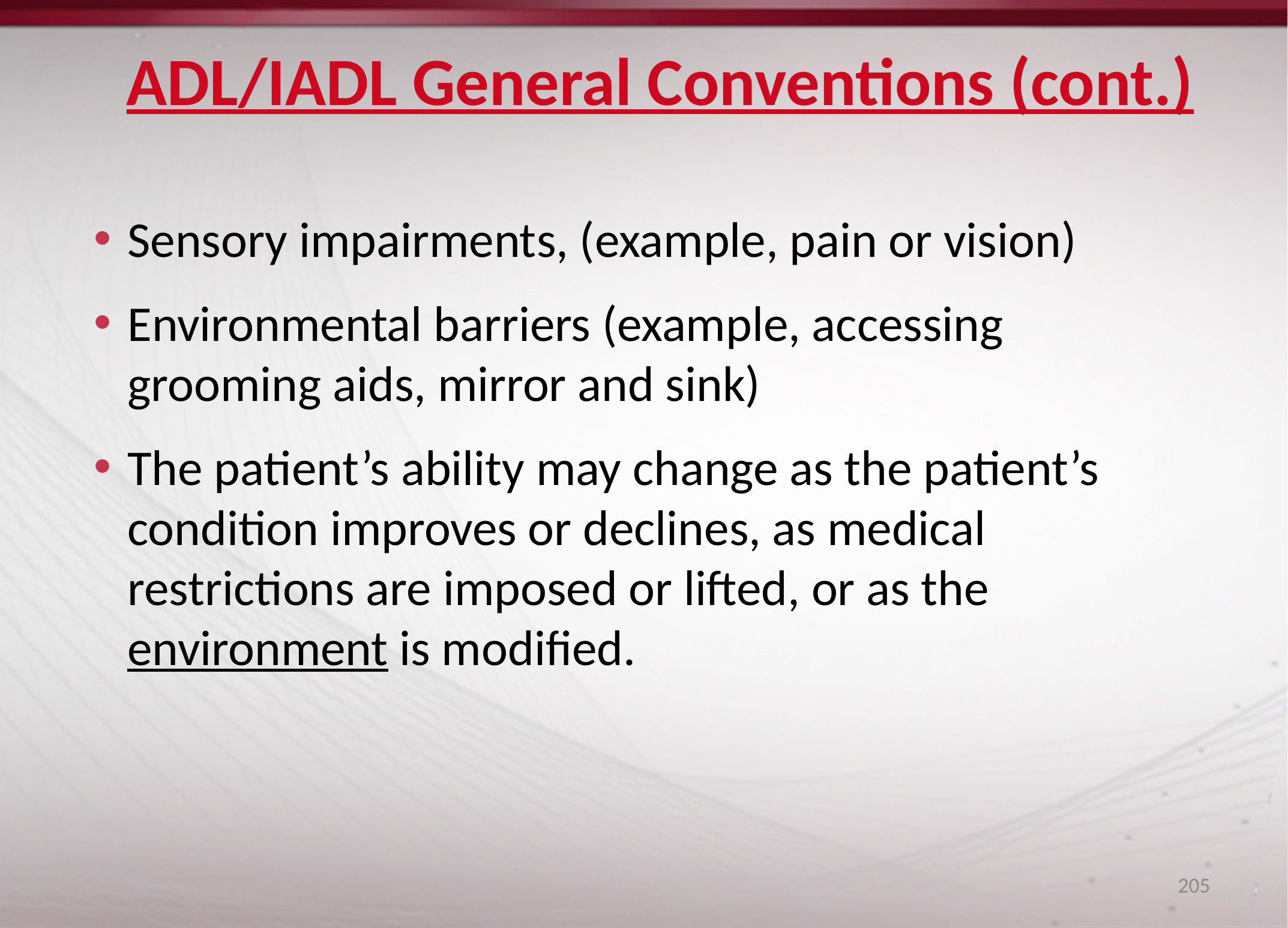

# ADL/IADL General Conventions (cont.)
Sensory impairments, (example, pain or vision)

Environmental barriers (example, accessing grooming aids, mirror and sink)

The patient’s ability may change as the patient’s condition improves or declines, as medical restrictions are imposed or lifted, or as the environment is modified.

205